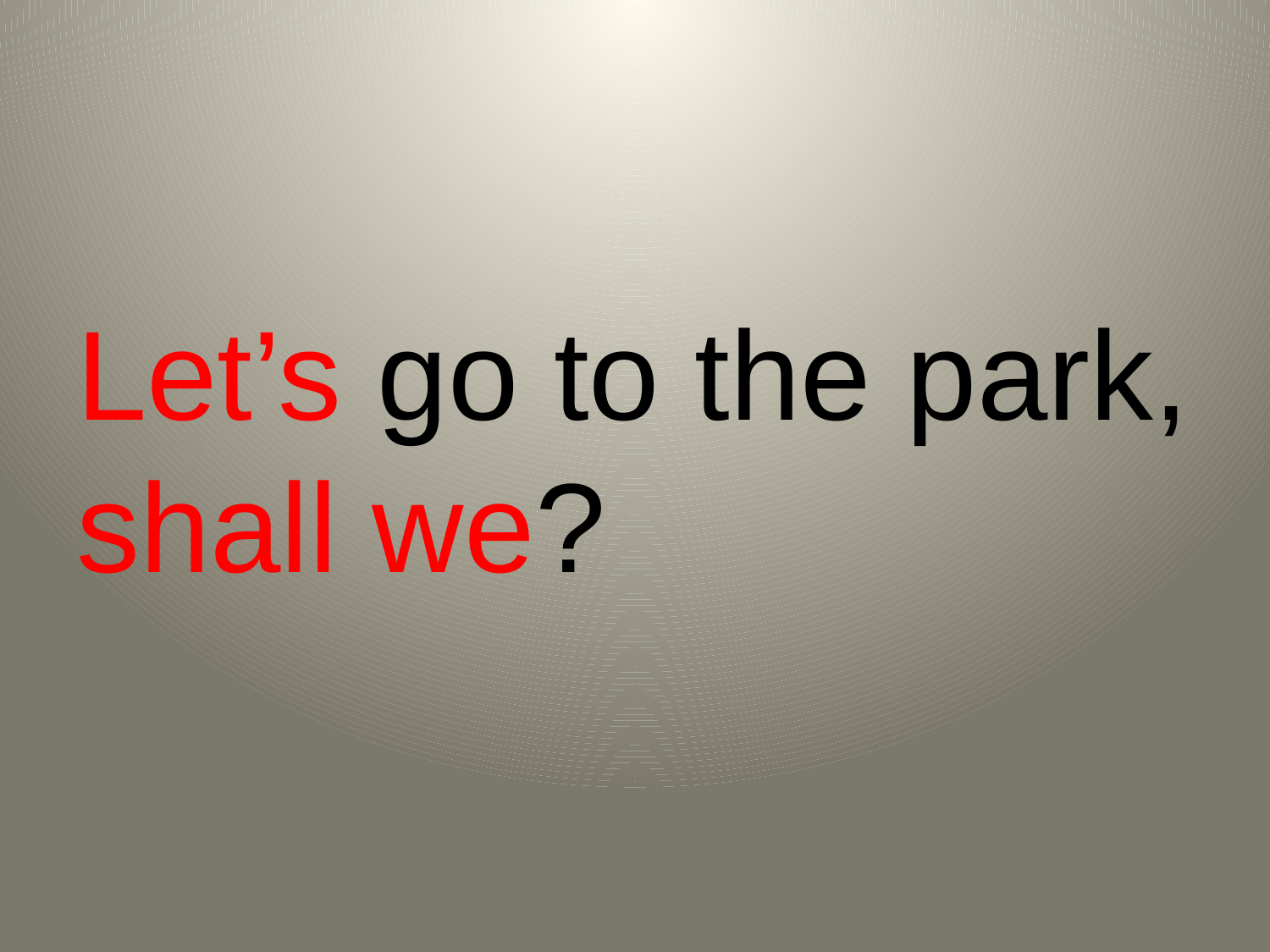

# Let’s go to the park, shall we?